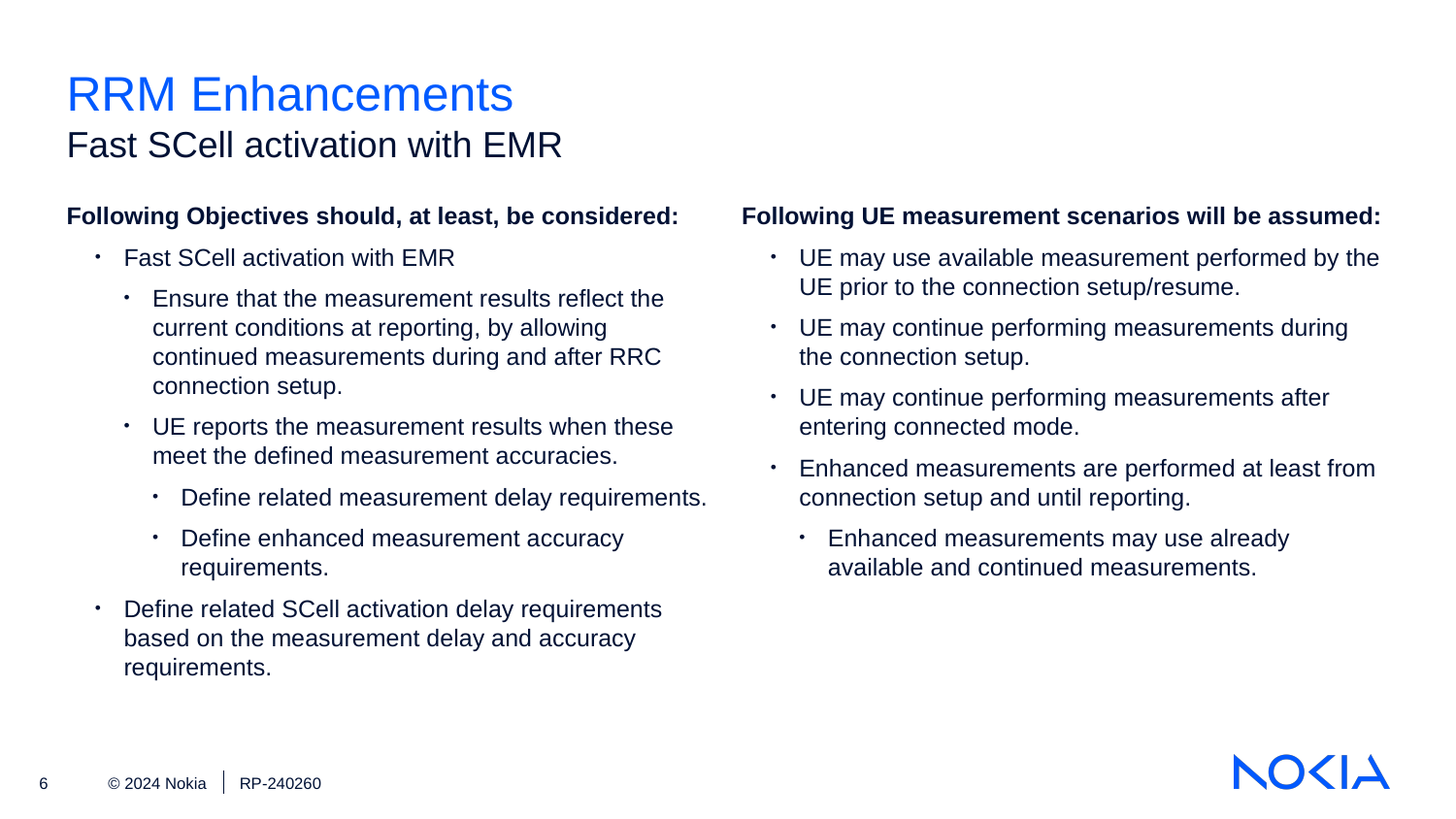

RRM Enhancements
Fast SCell activation with EMR
Following Objectives should, at least, be considered:
Fast SCell activation with EMR
Ensure that the measurement results reflect the current conditions at reporting, by allowing continued measurements during and after RRC connection setup.
UE reports the measurement results when these meet the defined measurement accuracies.
Define related measurement delay requirements.
Define enhanced measurement accuracy requirements.
Define related SCell activation delay requirements based on the measurement delay and accuracy requirements.
Following UE measurement scenarios will be assumed:
UE may use available measurement performed by the UE prior to the connection setup/resume.
UE may continue performing measurements during the connection setup.
UE may continue performing measurements after entering connected mode.
Enhanced measurements are performed at least from connection setup and until reporting.
Enhanced measurements may use already available and continued measurements.

RP-240260